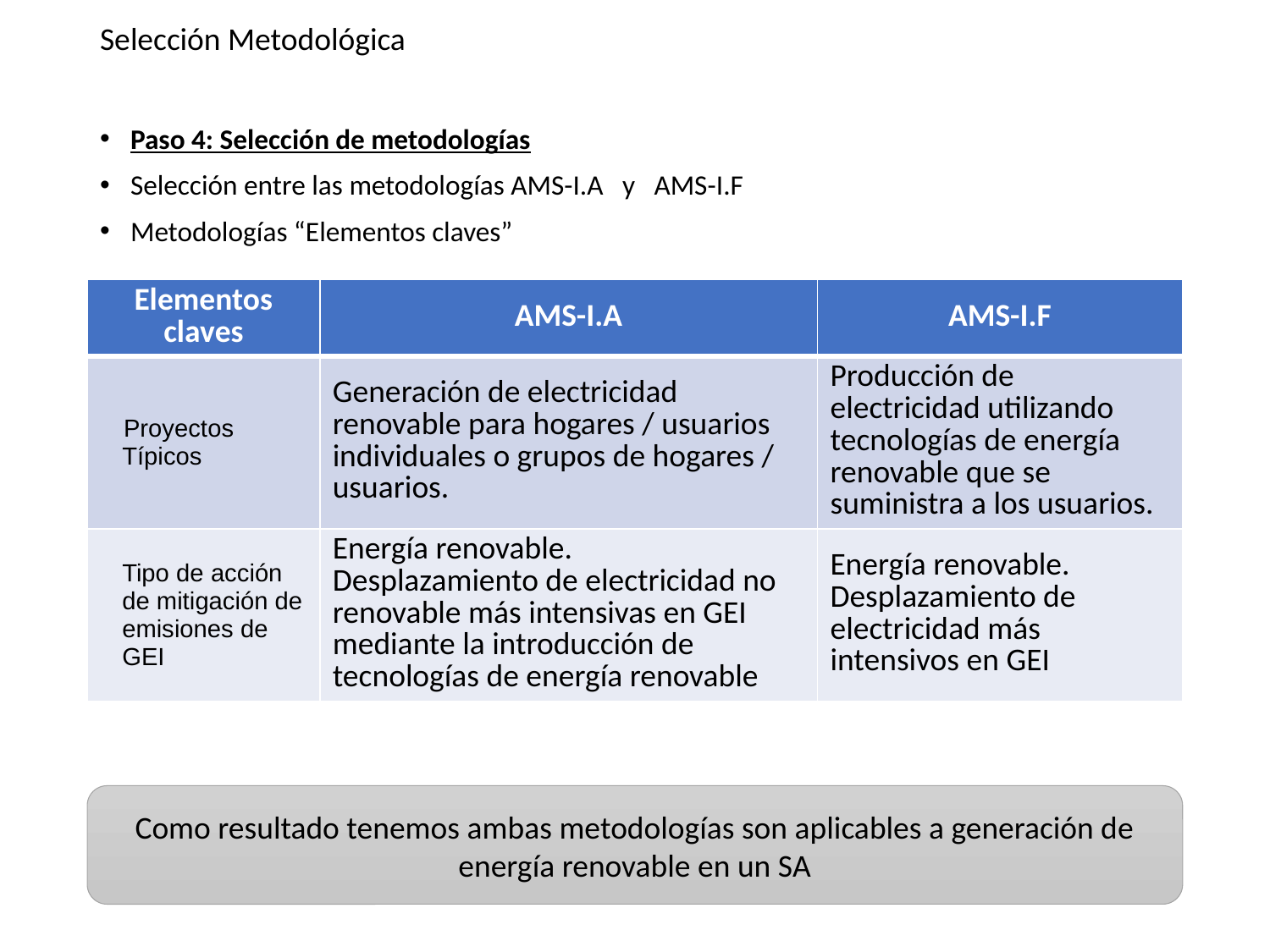

# Selección Metodológica
Paso 4: Selección de metodologías
Selección entre las metodologías AMS-I.A   y   AMS-I.F
Metodologías “Elementos claves”
| Elementos claves | AMS-I.A | AMS-I.F |
| --- | --- | --- |
| Proyectos Típicos | Generación de electricidad renovable para hogares / usuarios individuales o grupos de hogares / usuarios. | Producción de electricidad utilizando tecnologías de energía renovable que se suministra a los usuarios. |
| Tipo de acción de mitigación de emisiones de GEI | Energía renovable. Desplazamiento de electricidad no renovable más intensivas en GEI mediante la introducción de tecnologías de energía renovable | Energía renovable. Desplazamiento de electricidad más intensivos en GEI |
Como resultado tenemos ambas metodologías son aplicables a generación de energía renovable en un SA